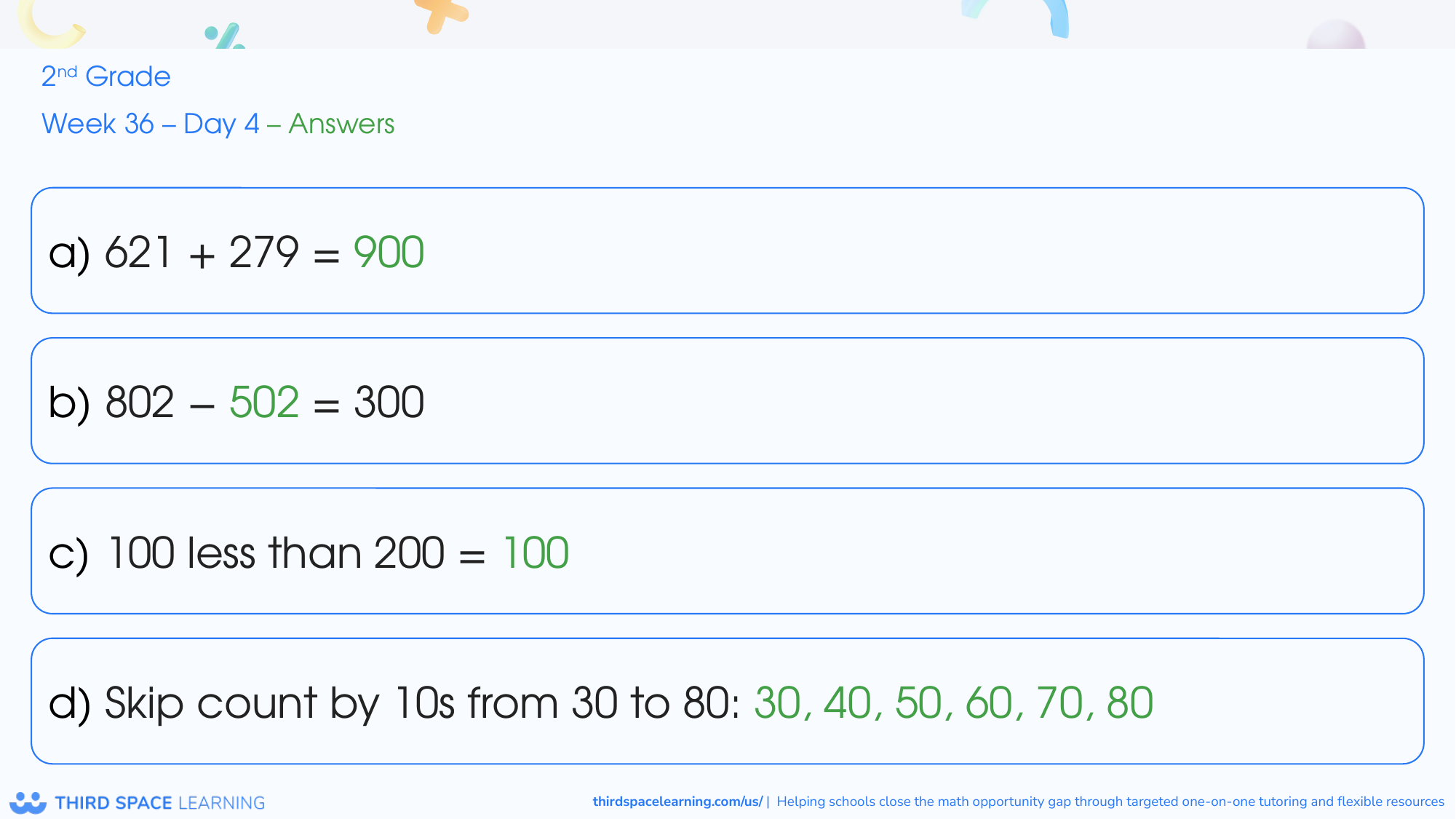

2nd Grade
Week 36 – Day 4 – Answers
621 + 279 = 900
802 − 502 = 300
100 less than 200 = 100
Skip count by 10s from 30 to 80: 30, 40, 50, 60, 70, 80